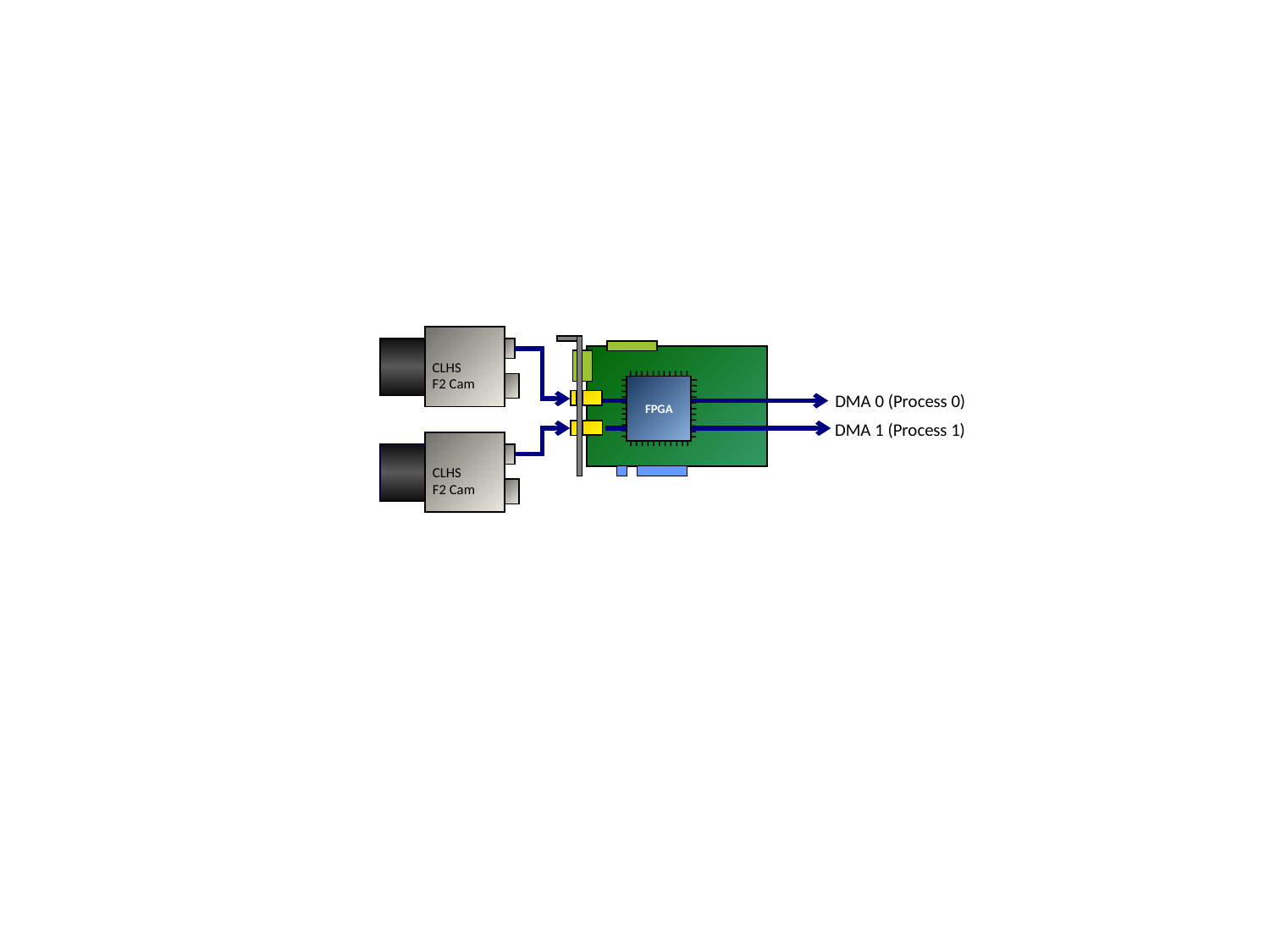

CLHS
F2 Cam

FPGA

DMA 0 (Process 0)

DMA 1 (Process 1)

CLHS
F2 Cam